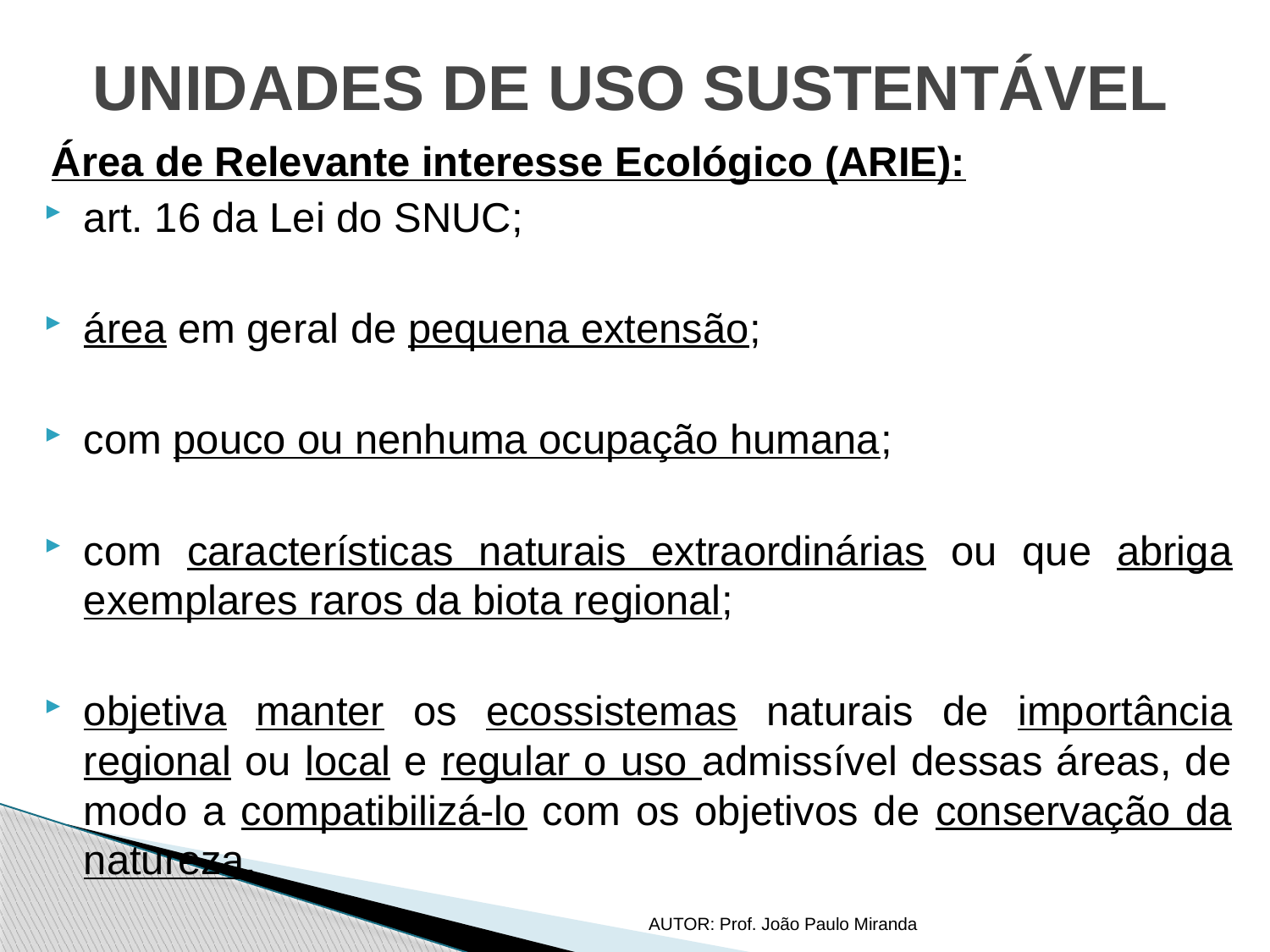

# UNIDADES DE USO SUSTENTÁVEL
Área de Relevante interesse Ecológico (ARIE):
art. 16 da Lei do SNUC;

área em geral de pequena extensão;

com pouco ou nenhuma ocupação humana;

com características naturais extraordinárias ou que abriga exemplares raros da biota regional;

objetiva manter os ecossistemas naturais de importância regional ou local e regular o uso admissível dessas áreas, de modo a compatibilizá-lo com os objetivos de conservação da natureza.
AUTOR: Prof. João Paulo Miranda